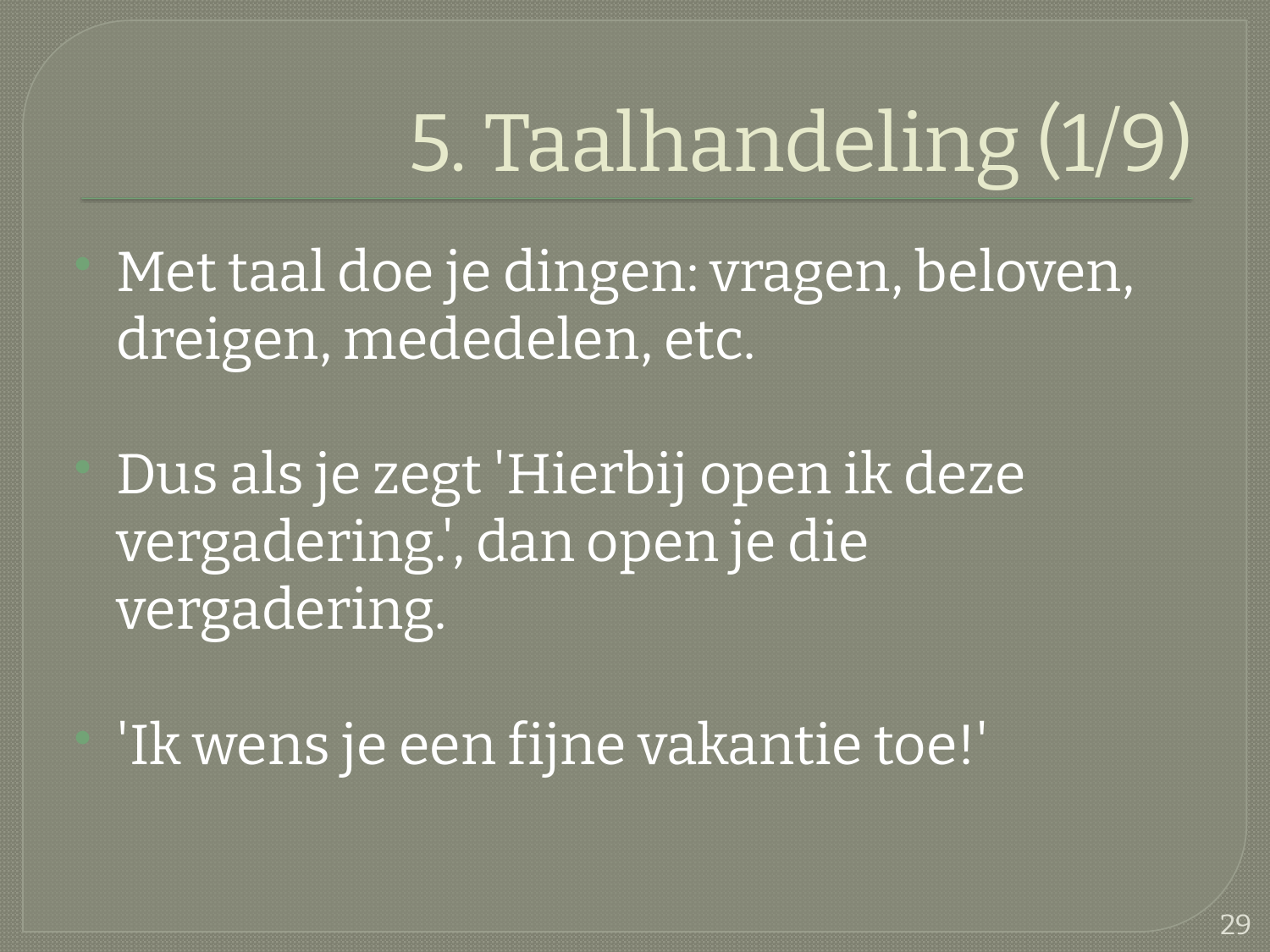

# 5. Taalhandeling (1/9)
Met taal doe je dingen: vragen, beloven, dreigen, mededelen, etc.

Dus als je zegt 'Hierbij open ik deze vergadering.', dan open je die vergadering.

'Ik wens je een fijne vakantie toe!'
29